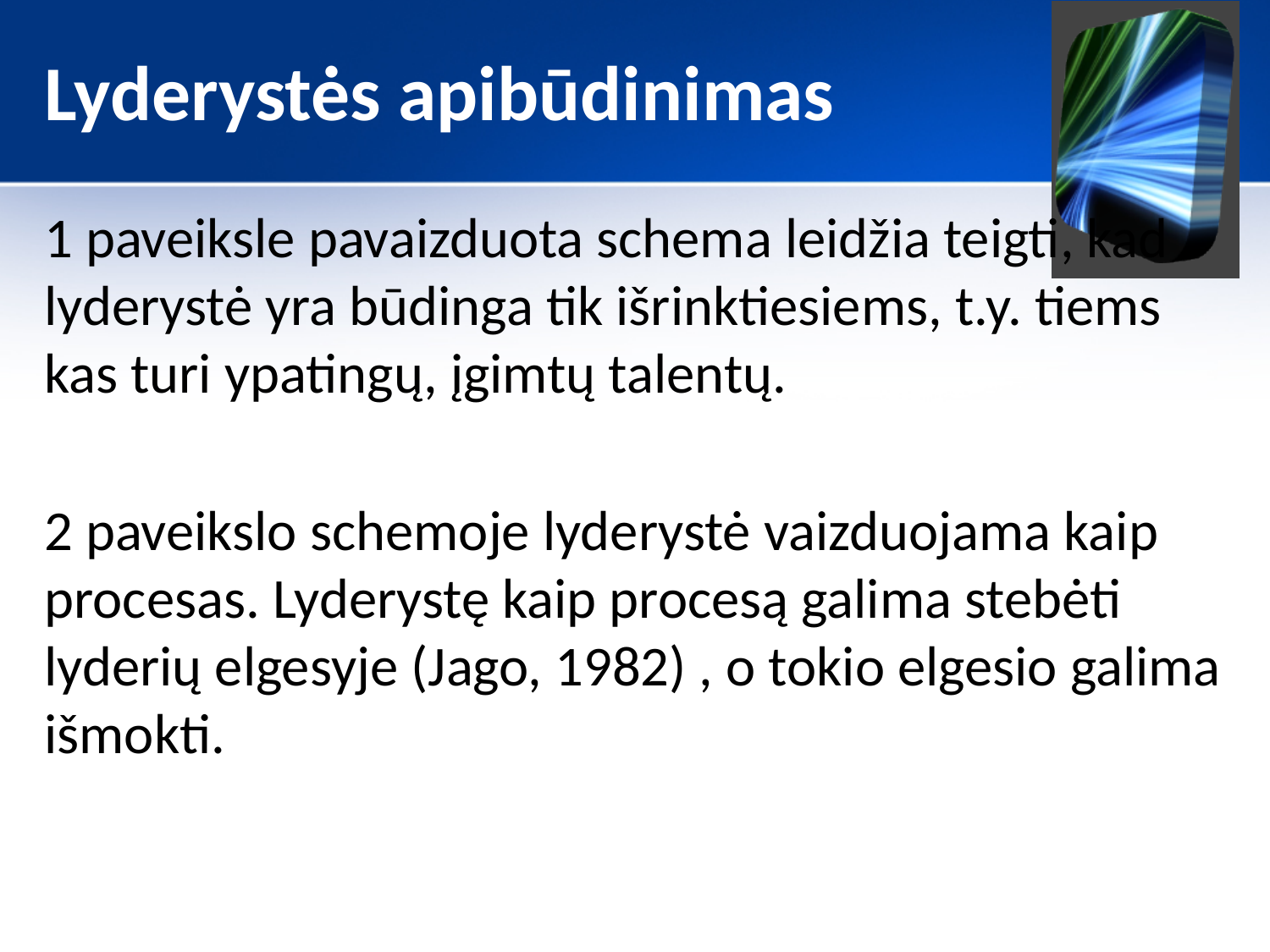

# Lyderystės apibūdinimas
1 paveiksle pavaizduota schema leidžia teigti, kad lyderystė yra būdinga tik išrinktiesiems, t.y. tiems kas turi ypatingų, įgimtų talentų.

2 paveikslo schemoje lyderystė vaizduojama kaip procesas. Lyderystę kaip procesą galima stebėti lyderių elgesyje (Jago, 1982) , o tokio elgesio galima išmokti.